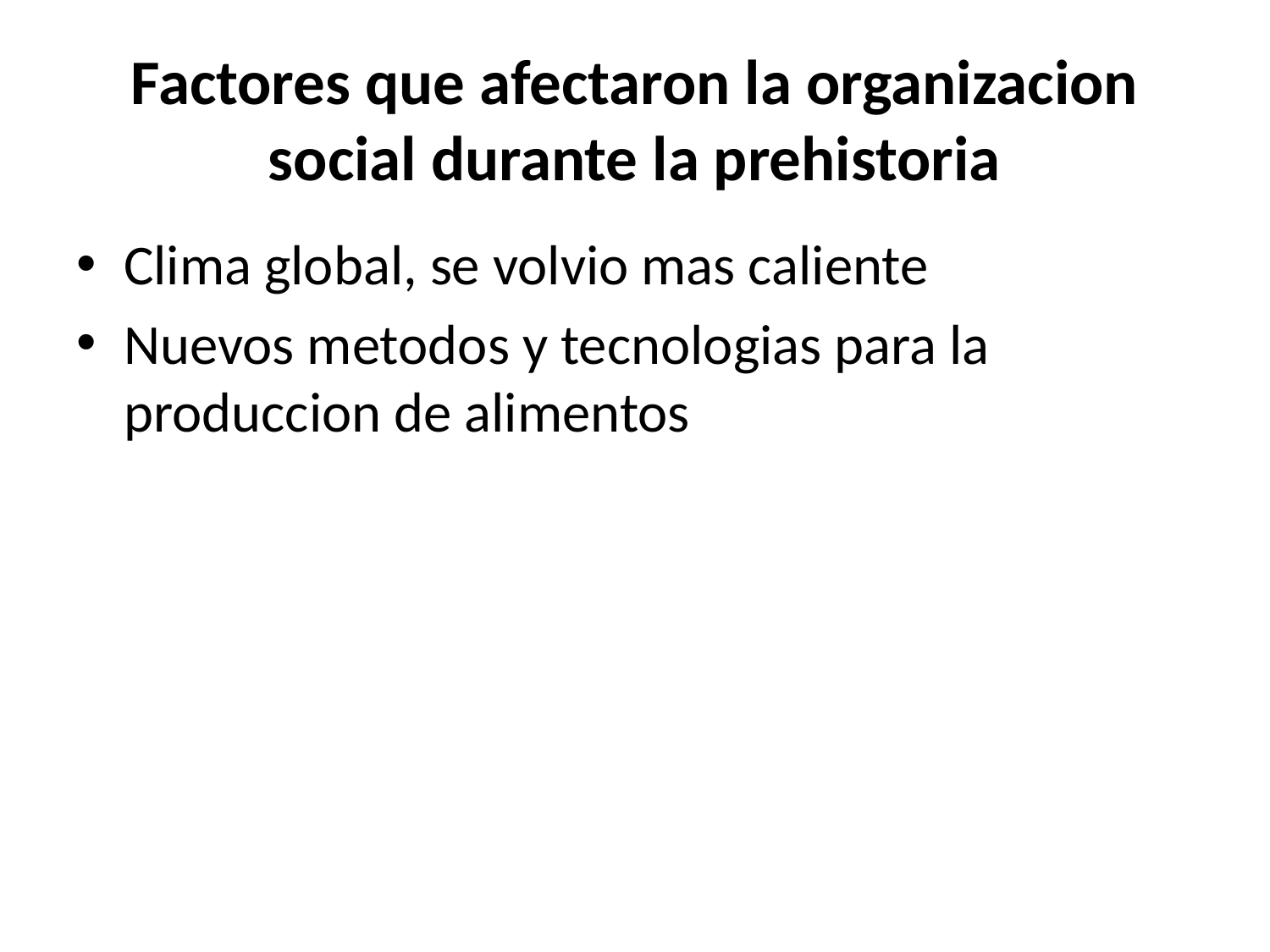

# Factores que afectaron la organizacion social durante la prehistoria
Clima global, se volvio mas caliente
Nuevos metodos y tecnologias para la produccion de alimentos